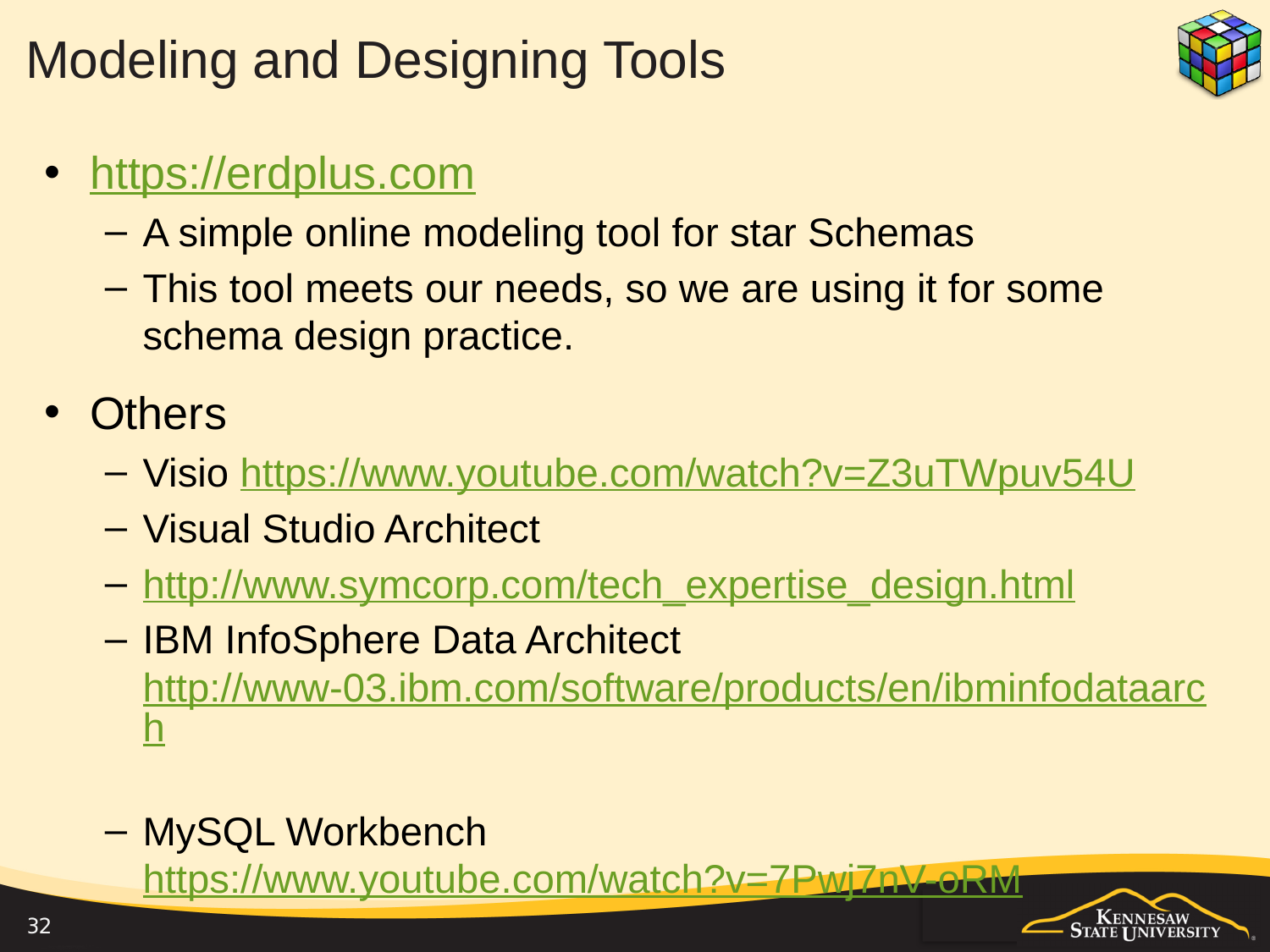

# Modeling and Designing Tools
https://erdplus.com
A simple online modeling tool for star Schemas
This tool meets our needs, so we are using it for some schema design practice.
Others
Visio https://www.youtube.com/watch?v=Z3uTWpuv54U
Visual Studio Architect
http://www.symcorp.com/tech_expertise_design.html
IBM InfoSphere Data Architect http://www-03.ibm.com/software/products/en/ibminfodataarch
MySQL Workbench https://www.youtube.com/watch?v=7Pwj7nV-oRM
32